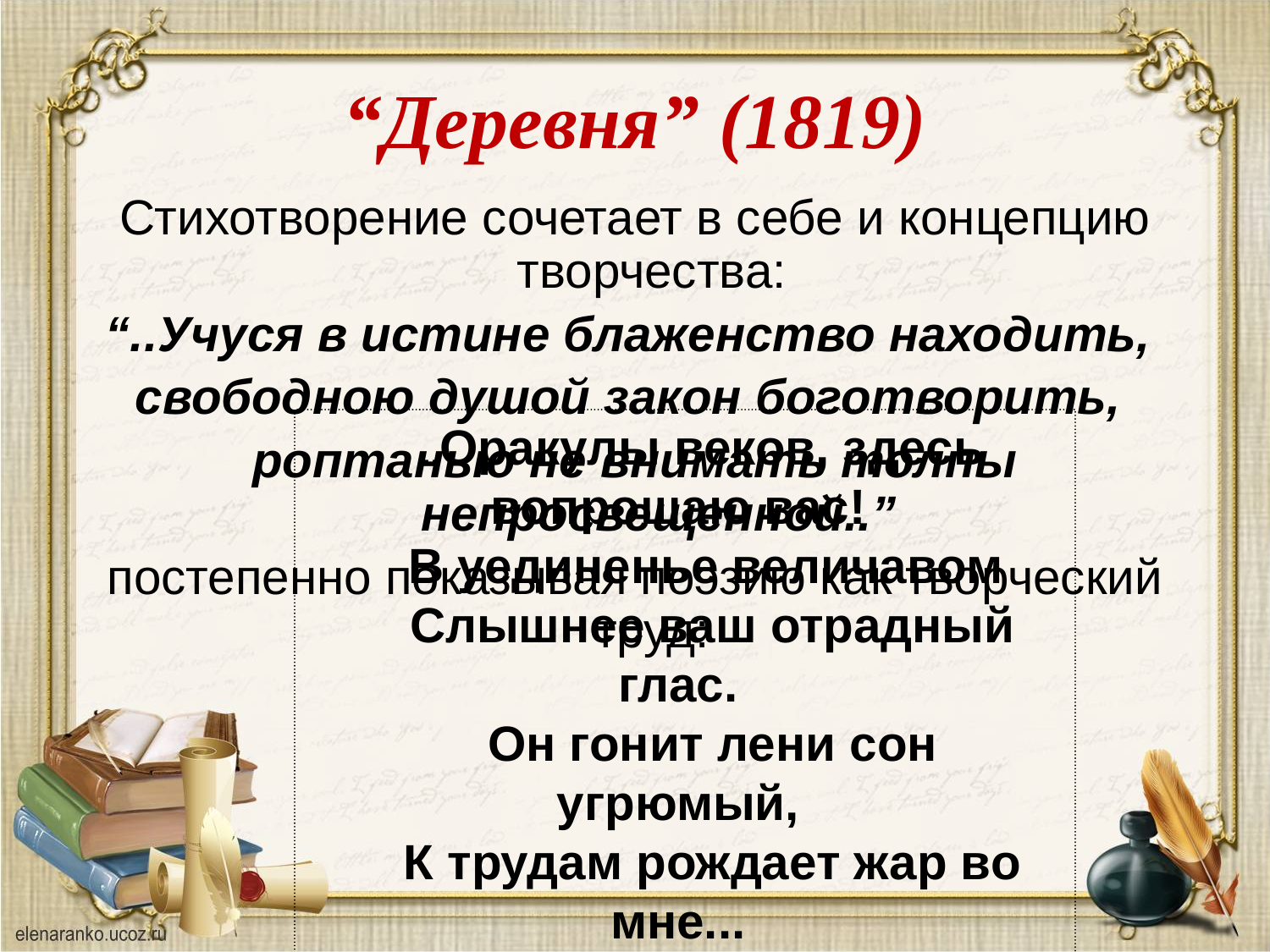

# “Деревня” (1819)
Стихотворение сочетает в себе и концепцию творчества:
“..Учуся в истине блаженство находить,
свободною душой закон боготворить,
роптанью не внимать толпы непросвещенной..”
постепенно показывая поэзию как творческий труд:
    ..Оракулы веков, здесь вопрошаю вас! 
    В уединенье величавом 
    Слышнее ваш отрадный глас. 
    Он гонит лени сон угрюмый, 
    К трудам рождает жар во мне...